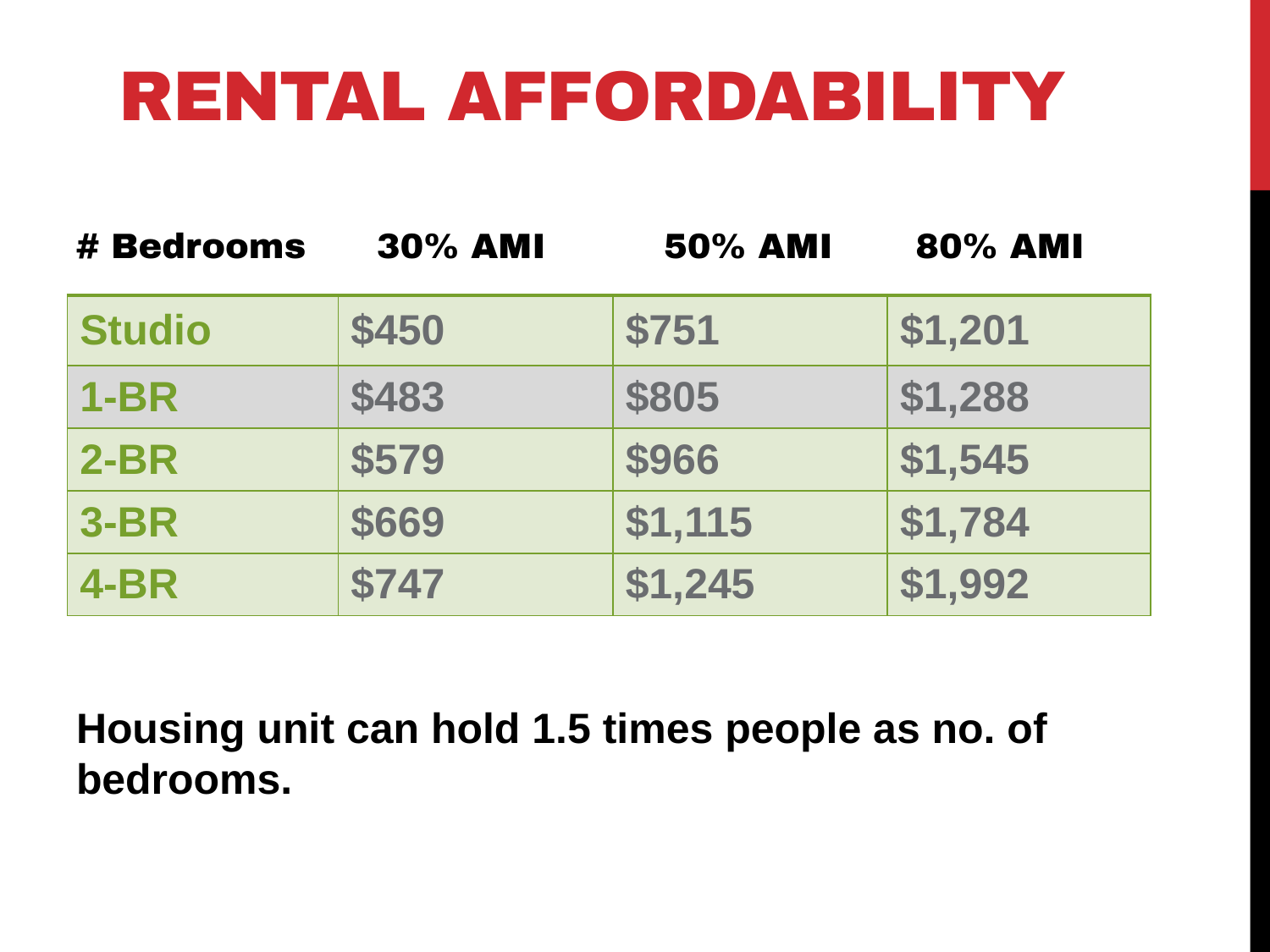

# Rental Affordability
# Bedrooms      30% AMI          50% AMI       80% AMI
| Studio | $450 | $751 | $1,201 |
| --- | --- | --- | --- |
| 1-BR | $483 | $805 | $1,288 |
| 2-BR | $579 | $966 | $1,545 |
| 3-BR | $669 | $1,115 | $1,784 |
| 4-BR | $747 | $1,245 | $1,992 |
Housing unit can hold 1.5 times people as no. of bedrooms.